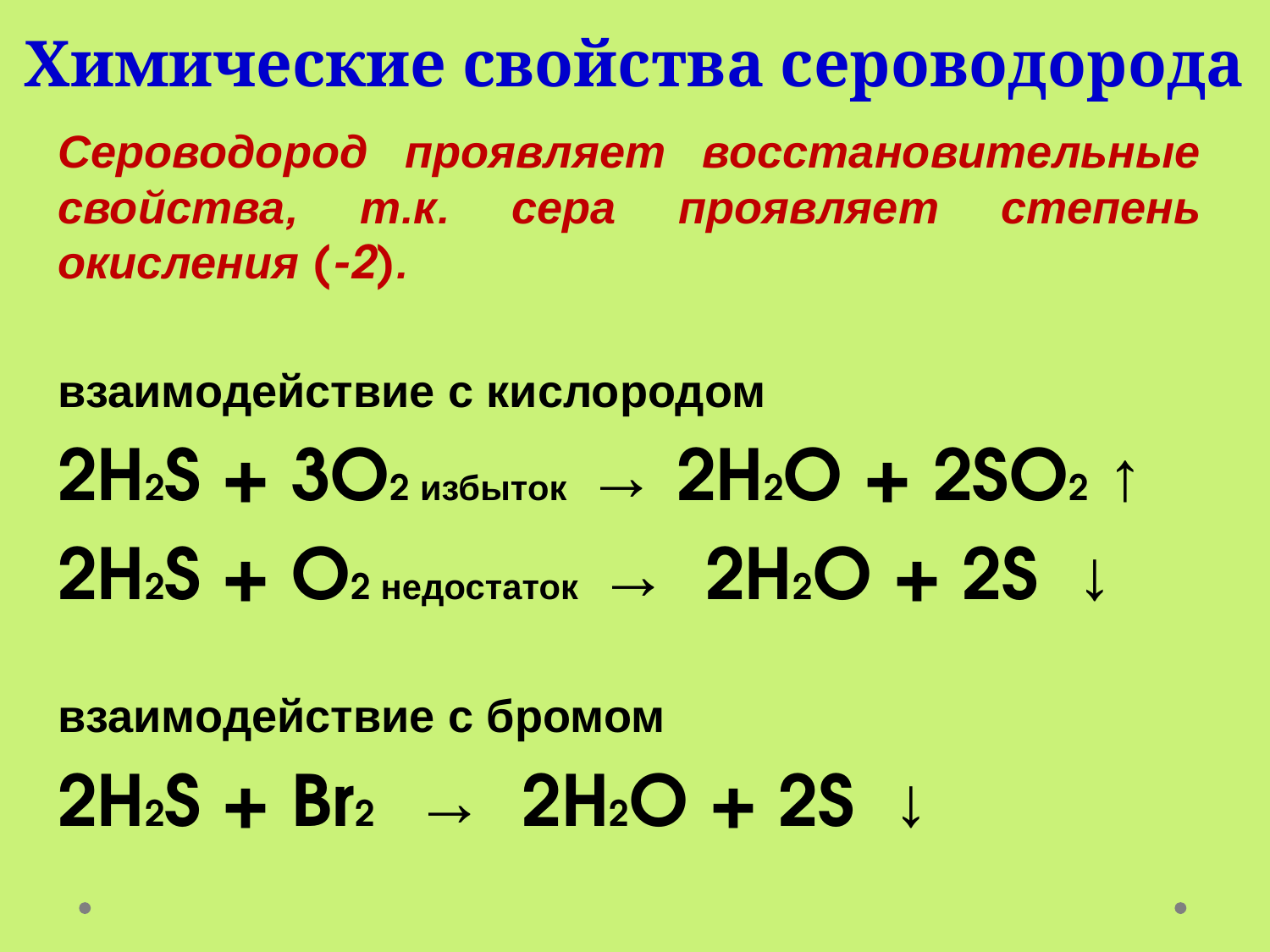

# Химические свойства сероводорода
Сероводород проявляет восстановительные свойства, т.к. сера проявляет степень окисления (-2).

взаимодействие с кислородом
2H2S + 3O2 избыток → 2H2O + 2SO2 ↑
2H2S + O2 недостаток →  2H2O + 2S  ↓

взаимодействие с бромом
2H2S + Br2  →  2H2O + 2S  ↓